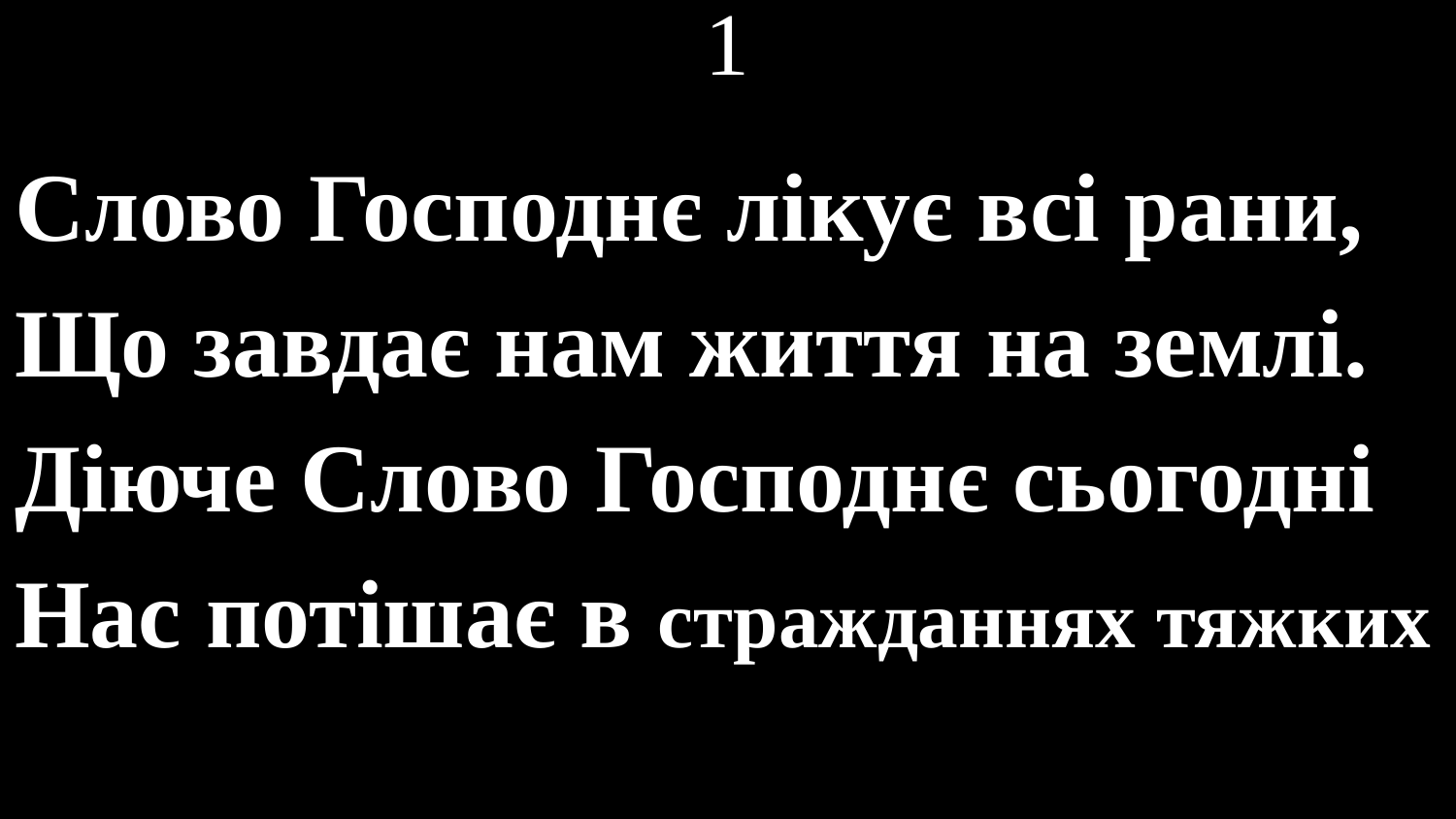

# 1
Слово Господнє лікує всі рани,
Що завдає нам життя на землі.
Діюче Слово Господнє сьогодні
Нас потішає в стражданнях тяжких